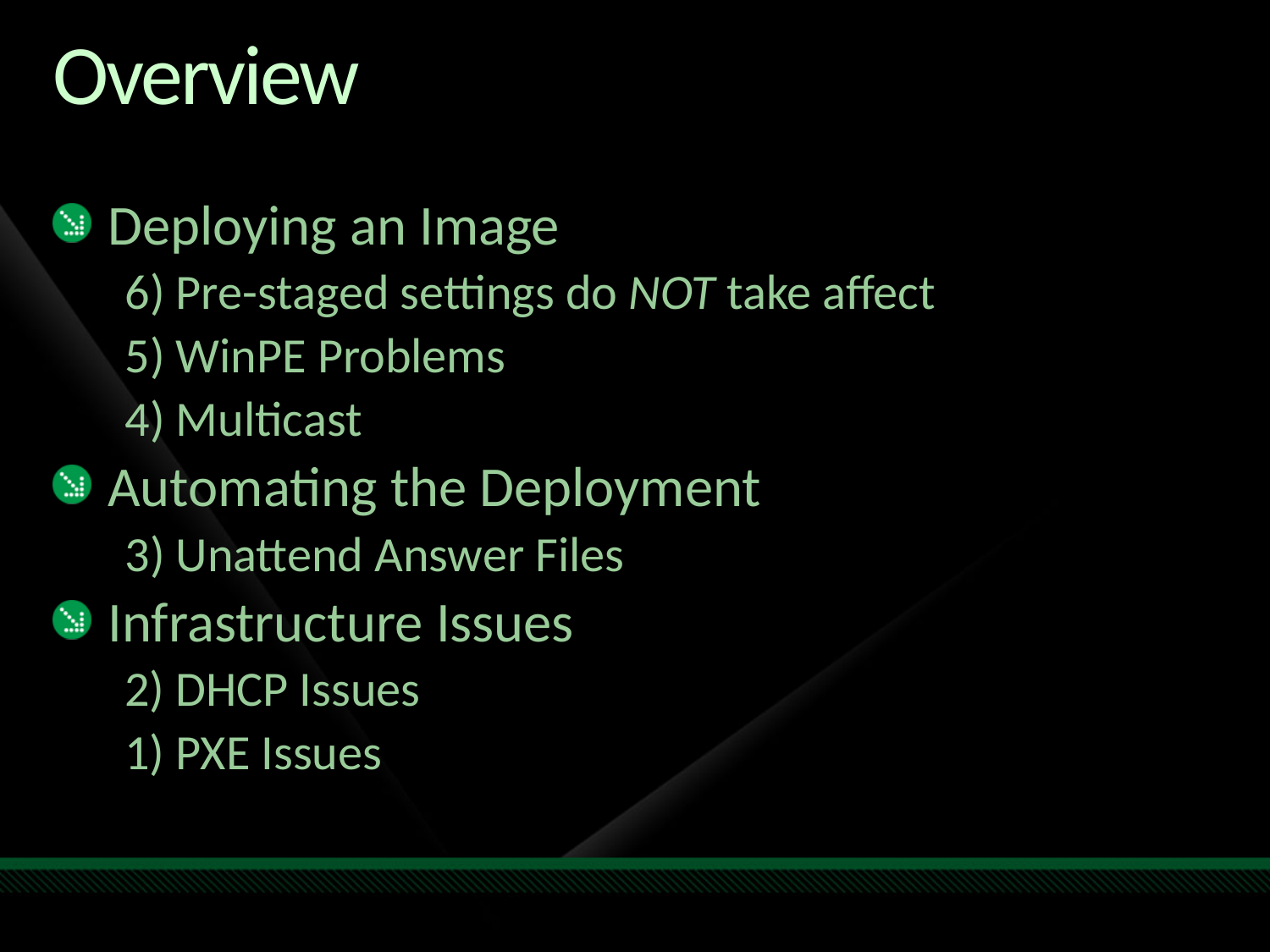

# Overview
Deploying an Image
6) Pre-staged settings do NOT take affect
5) WinPE Problems
4) Multicast
Automating the Deployment
3) Unattend Answer Files
Infrastructure Issues
2) DHCP Issues
1) PXE Issues